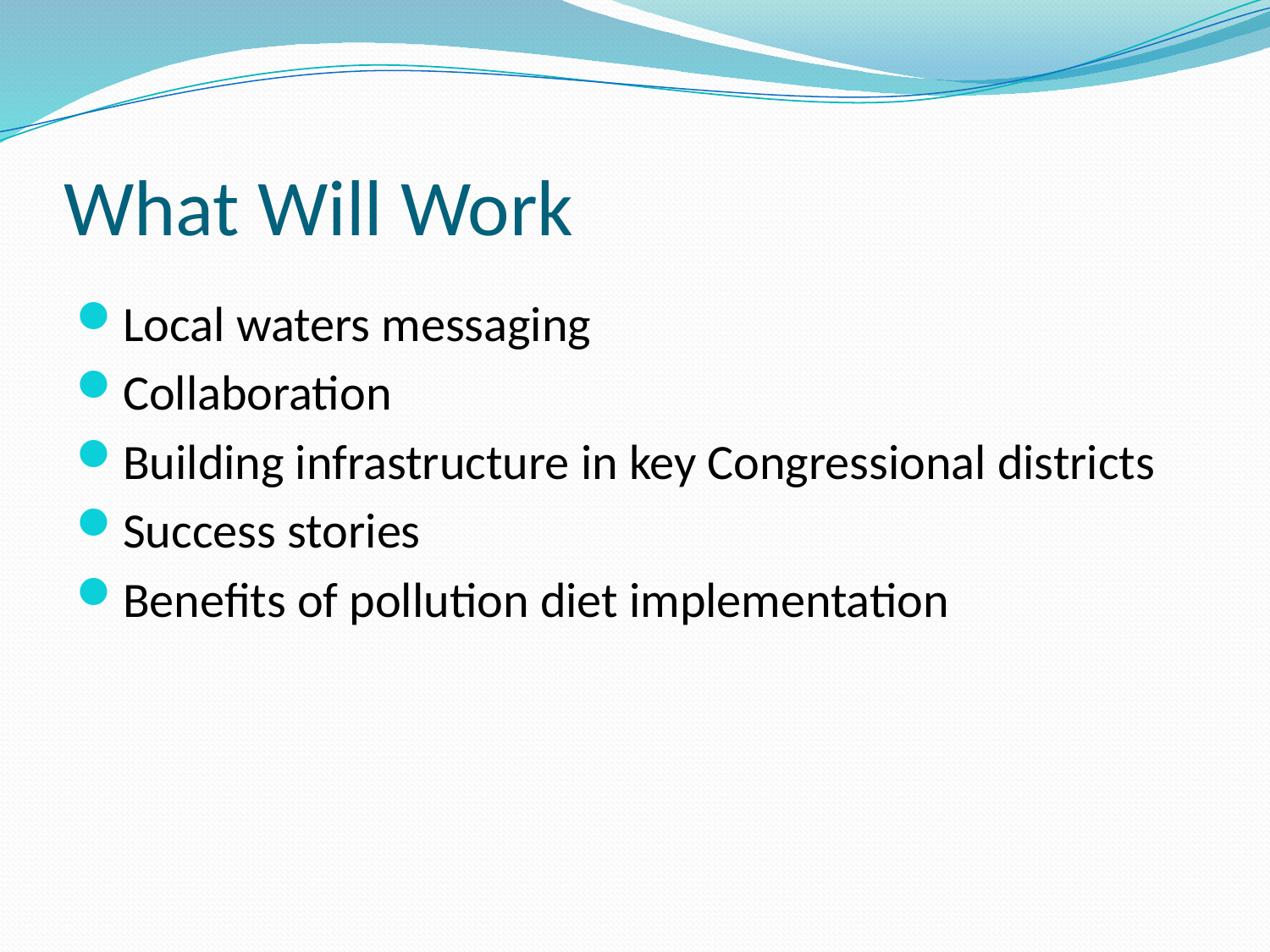

# What Will Work
Local waters messaging
Collaboration
Building infrastructure in key Congressional districts
Success stories
Benefits of pollution diet implementation